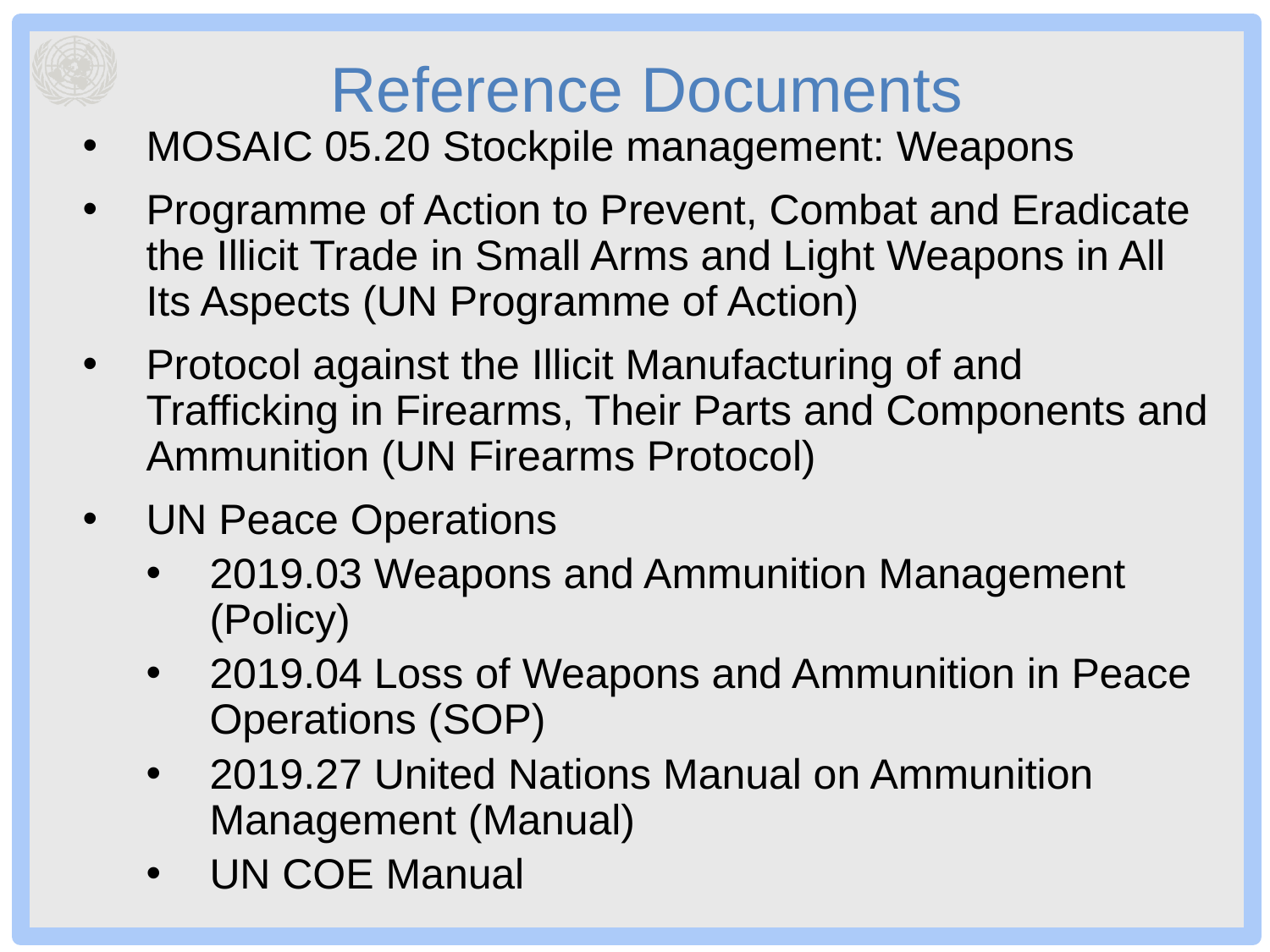

# Reference Documents
MOSAIC 05.20 Stockpile management: Weapons
Programme of Action to Prevent, Combat and Eradicate the Illicit Trade in Small Arms and Light Weapons in All Its Aspects (UN Programme of Action)
Protocol against the Illicit Manufacturing of and Trafficking in Firearms, Their Parts and Components and Ammunition (UN Firearms Protocol)
UN Peace Operations
2019.03 Weapons and Ammunition Management (Policy)
2019.04 Loss of Weapons and Ammunition in Peace Operations (SOP)
2019.27 United Nations Manual on Ammunition Management (Manual)
UN COE Manual